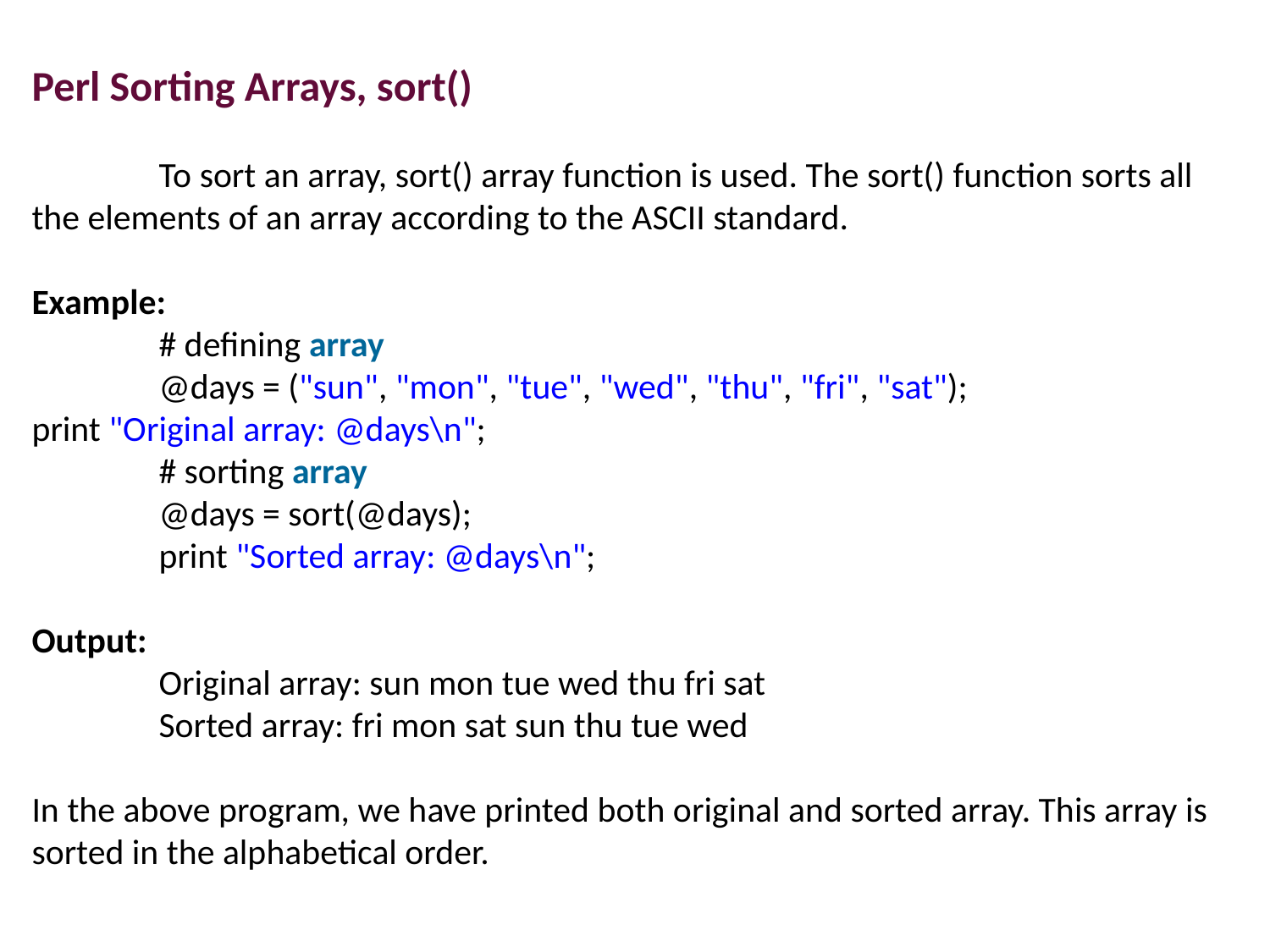

Perl Sorting Arrays, sort()

	To sort an array, sort() array function is used. The sort() function sorts all the elements of an array according to the ASCII standard.

Example:
	# defining array
	@days = ("sun", "mon", "tue", "wed", "thu", "fri", "sat");  	print "Original array: @days\n";
	# sorting array
	@days = sort(@days);
	print "Sorted array: @days\n";

Output:
	Original array: sun mon tue wed thu fri sat
	Sorted array: fri mon sat sun thu tue wed

In the above program, we have printed both original and sorted array. This array is sorted in the alphabetical order.